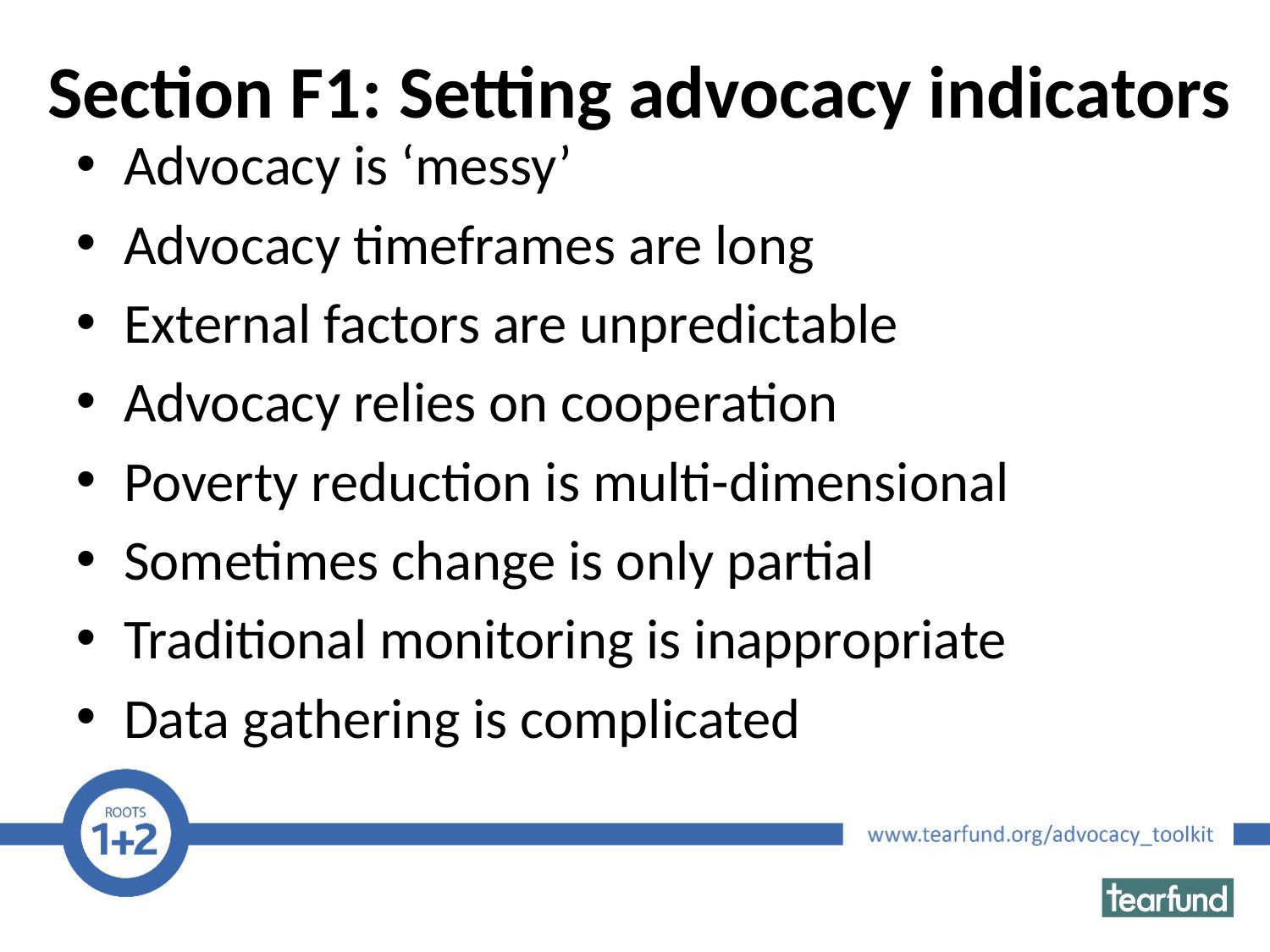

# Section F1: Setting advocacy indicators
Advocacy is ‘messy’
Advocacy timeframes are long
External factors are unpredictable
Advocacy relies on cooperation
Poverty reduction is multi-dimensional
Sometimes change is only partial
Traditional monitoring is inappropriate
Data gathering is complicated